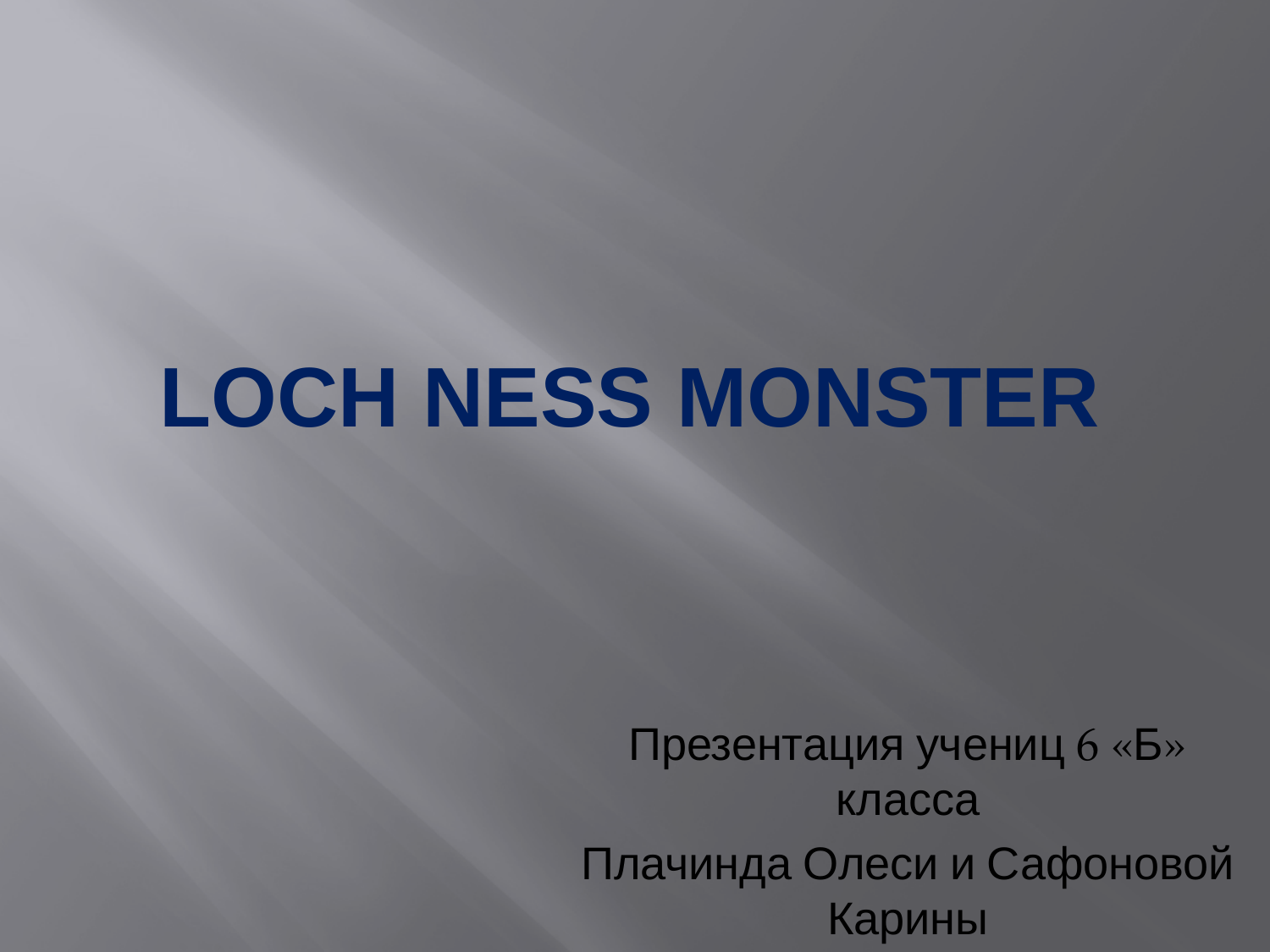

# Loch ness monster
Презентация учениц 6 «Б» класса
Плачинда Олеси и Сафоновой Карины